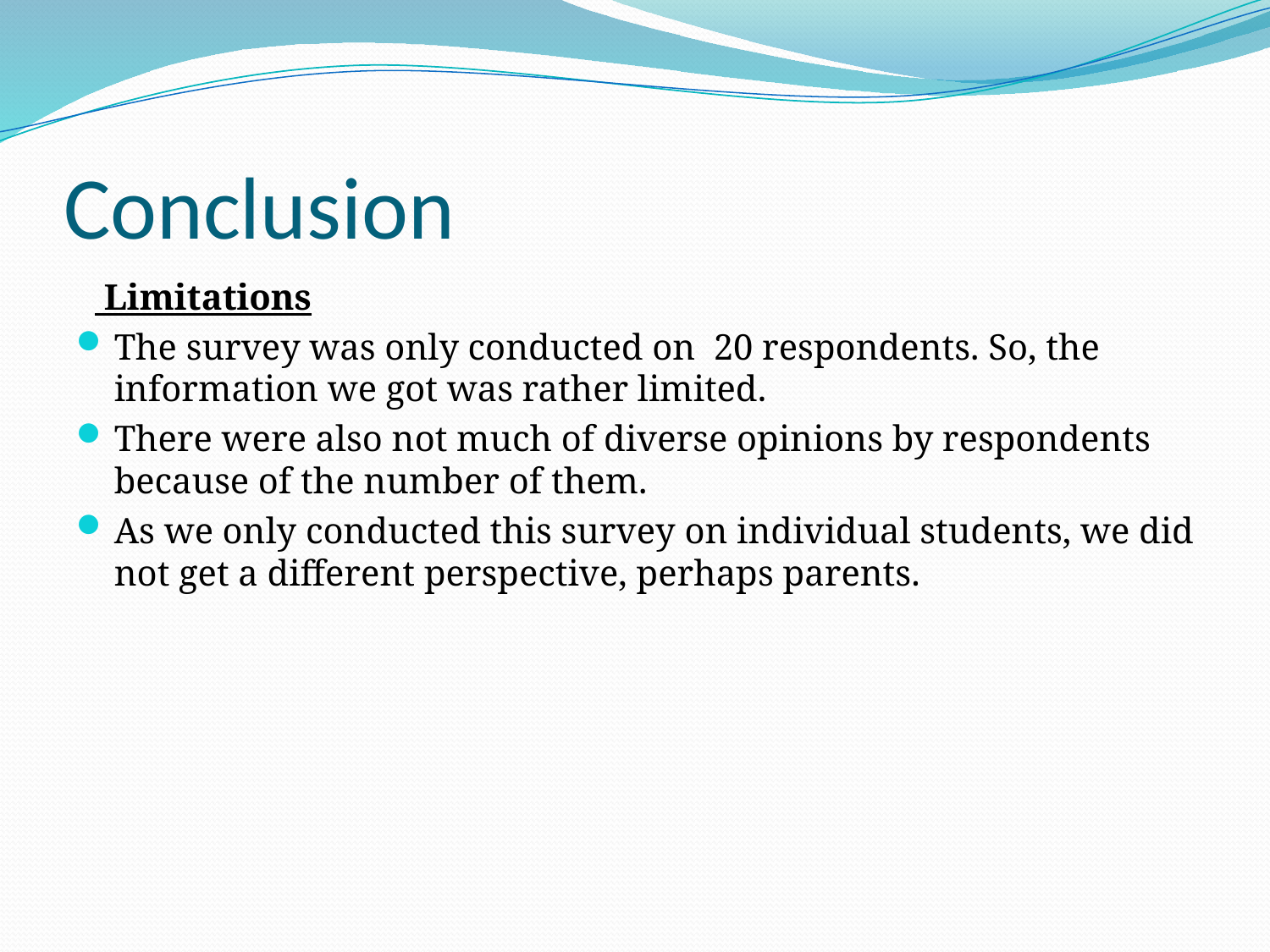

# Conclusion
 Limitations
The survey was only conducted on  20 respondents. So, the information we got was rather limited.
There were also not much of diverse opinions by respondents because of the number of them.
As we only conducted this survey on individual students, we did not get a different perspective, perhaps parents.